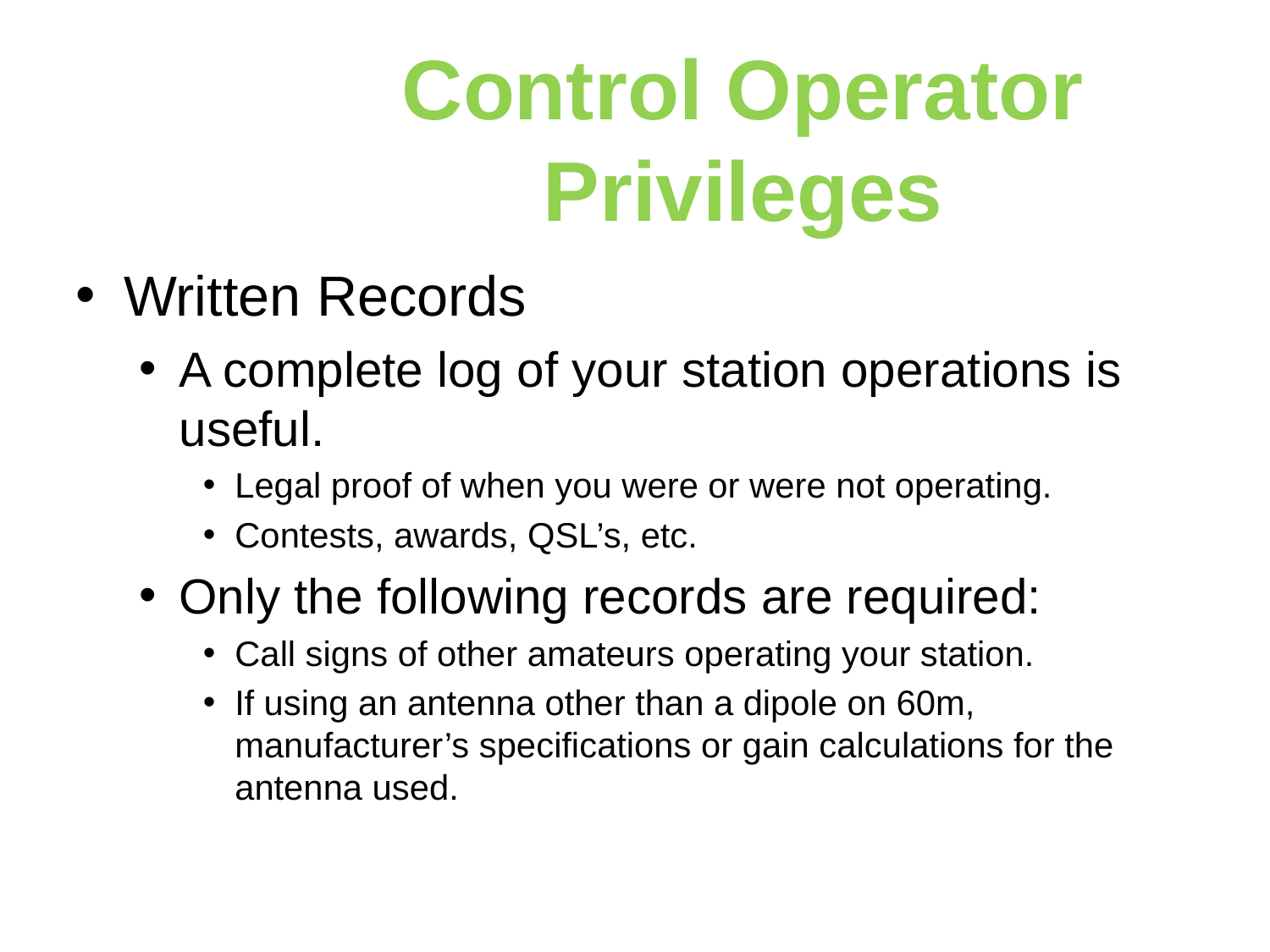

Control Operator Privileges
Written Records
A complete log of your station operations is useful.
Legal proof of when you were or were not operating.
Contests, awards, QSL’s, etc.
Only the following records are required:
Call signs of other amateurs operating your station.
If using an antenna other than a dipole on 60m, manufacturer’s specifications or gain calculations for the antenna used.